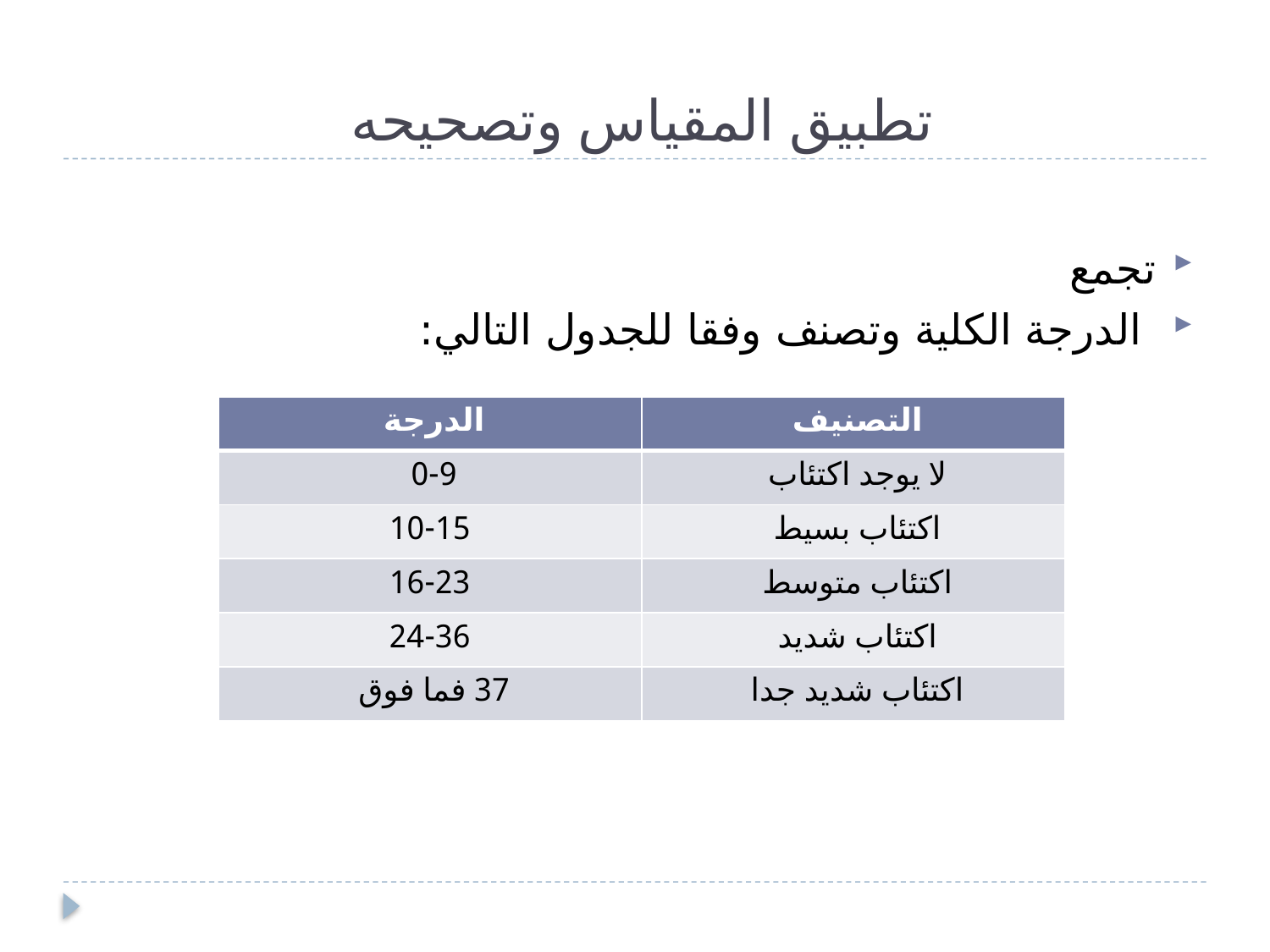

# تطبيق المقياس وتصحيحه

تجمع
 الدرجة الكلية وتصنف وفقا للجدول التالي:
| الدرجة | التصنيف |
| --- | --- |
| 0-9 | لا يوجد اكتئاب |
| 10-15 | اكتئاب بسيط |
| 16-23 | اكتئاب متوسط |
| 24-36 | اكتئاب شديد |
| 37 فما فوق | اكتئاب شديد جدا |